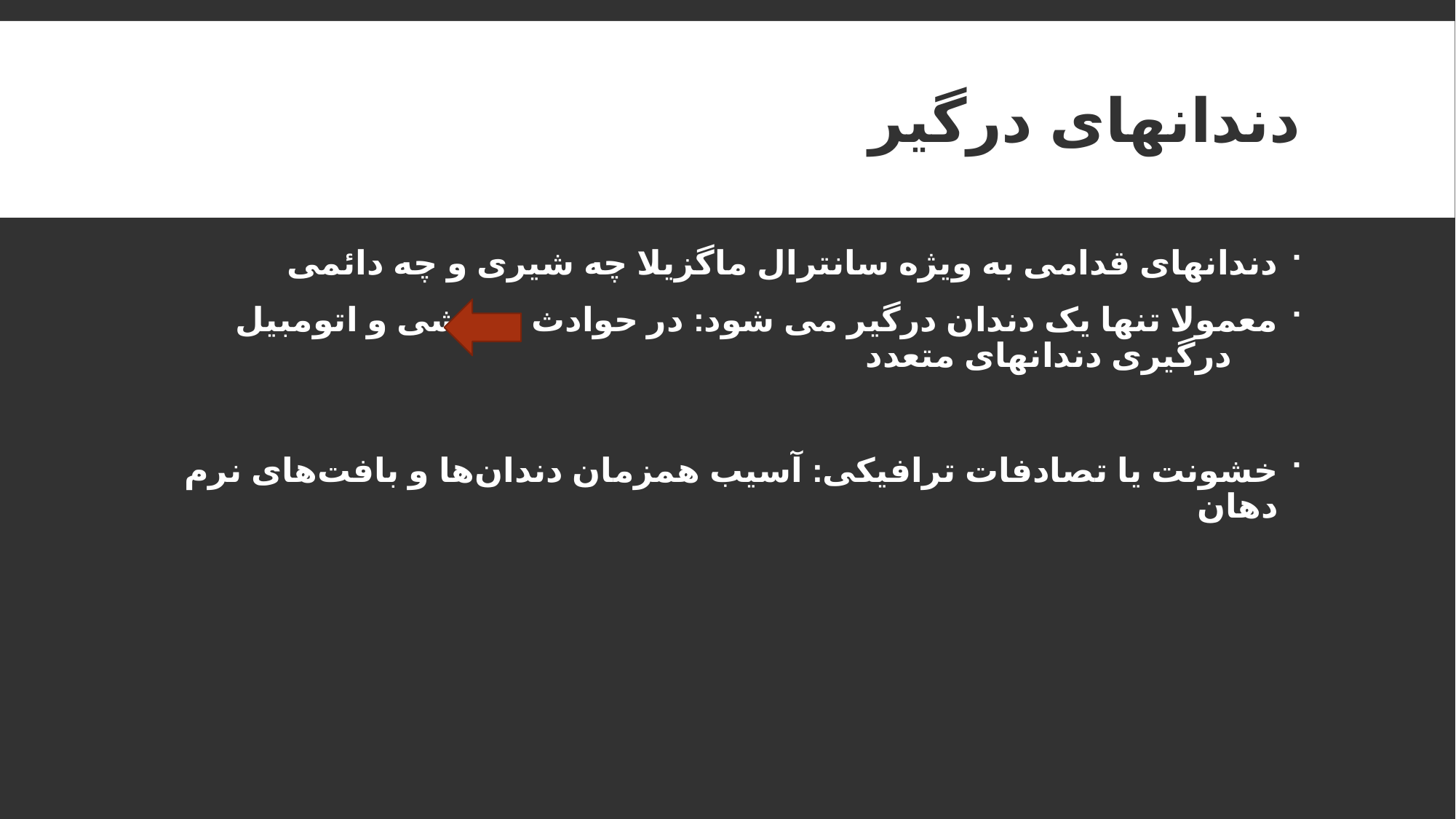

# دندانهای درگیر
دندانهای قدامی به ویژه سانترال ماگزیلا چه شیری و چه دائمی
معمولا تنها یک دندان درگیر می شود: در حوادث ورزشی و اتومبیل              درگیری دندانهای متعدد

خشونت یا تصادفات ترافیکی: آسیب همزمان دندان‌ها و بافت‌های نرم دهان